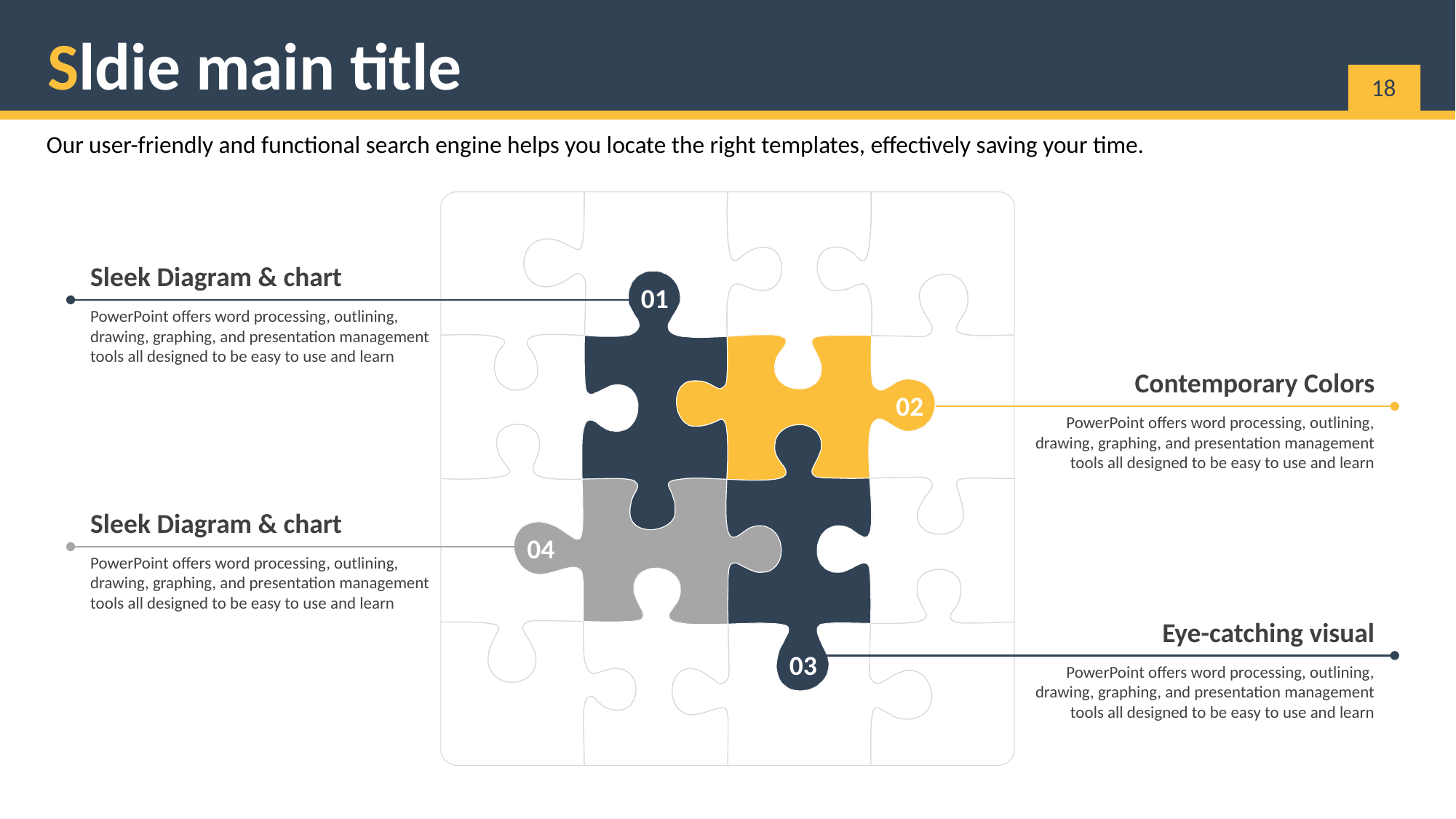

Sldie main title
18
Our user-friendly and functional search engine helps you locate the right templates, effectively saving your time.

Sleek Diagram & chart
PowerPoint offers word processing, outlining, drawing, graphing, and presentation management tools all designed to be easy to use and learn
01
Contemporary Colors
PowerPoint offers word processing, outlining, drawing, graphing, and presentation management tools all designed to be easy to use and learn
02
Sleek Diagram & chart
PowerPoint offers word processing, outlining, drawing, graphing, and presentation management tools all designed to be easy to use and learn
04
Eye-catching visual
PowerPoint offers word processing, outlining, drawing, graphing, and presentation management tools all designed to be easy to use and learn
03